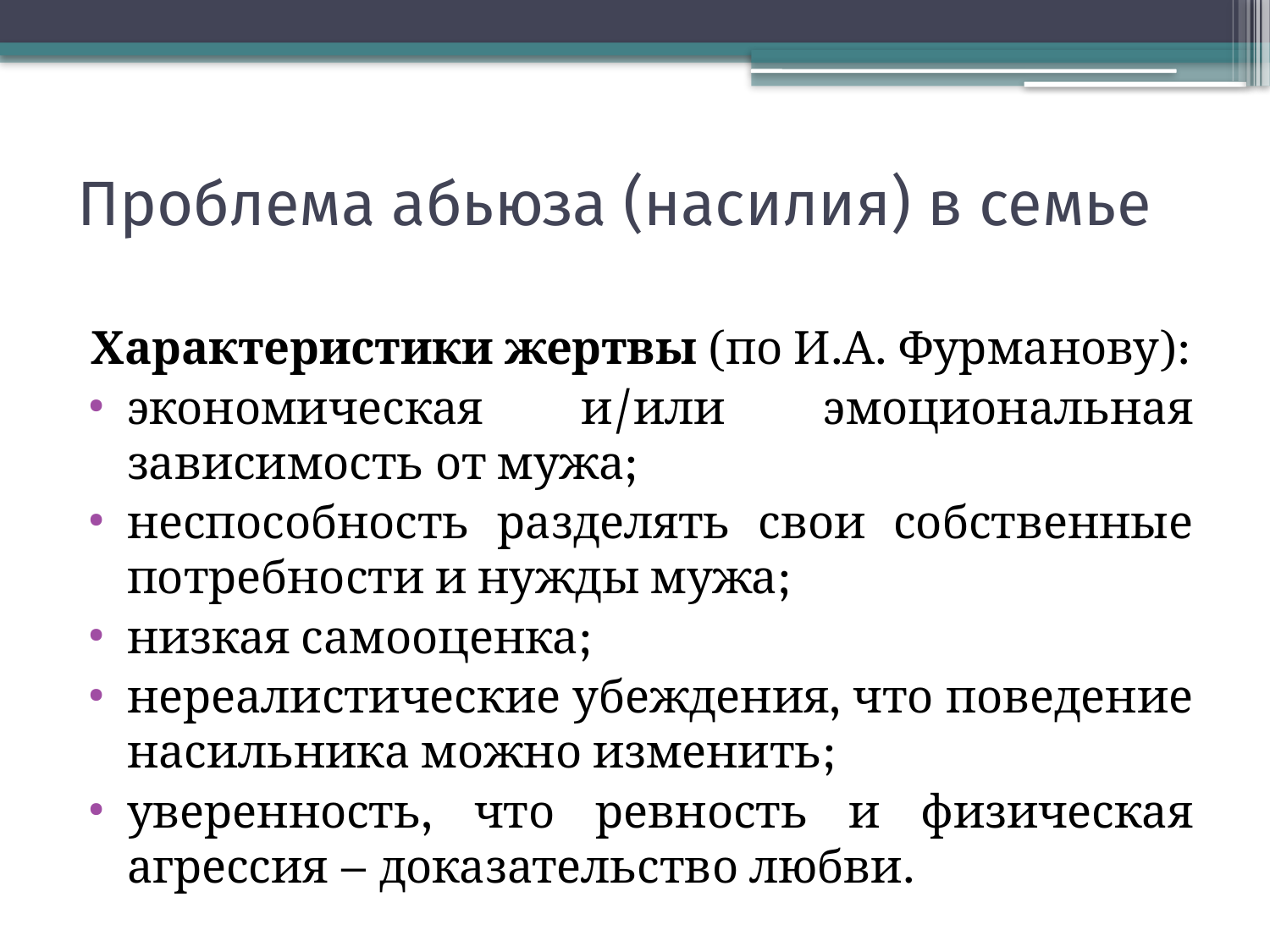

# Проблема абьюза (насилия) в семье
Характеристики жертвы (по И.А. Фурманову):
экономическая и/или эмоциональная зависимость от мужа;
неспособность разделять свои собственные потребности и нужды мужа;
низкая самооценка;
нереалистические убеждения, что поведение насильника можно изменить;
уверенность, что ревность и физическая агрессия – доказательство любви.